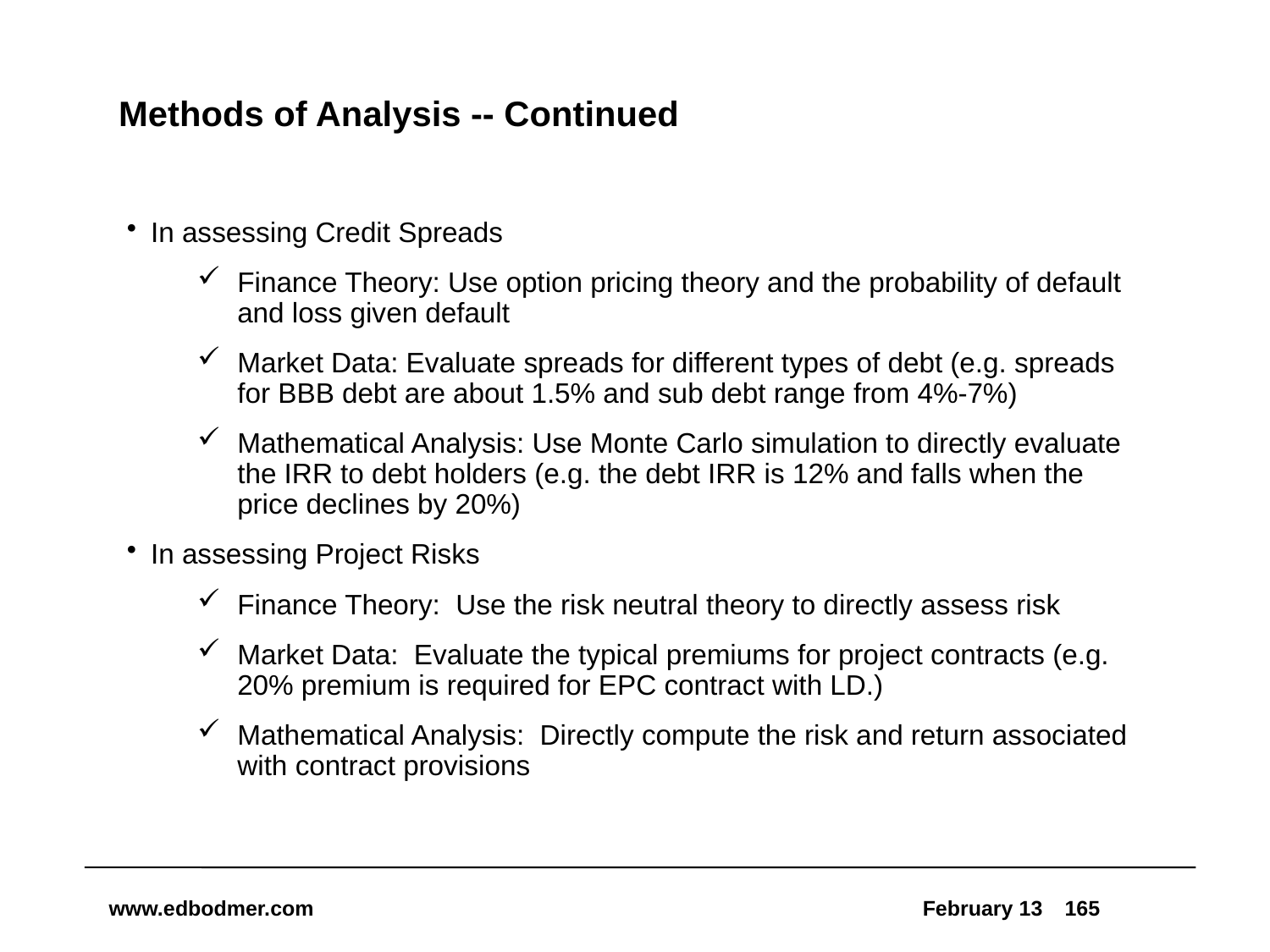

# Methods of Analysis -- Continued
In assessing Credit Spreads
Finance Theory: Use option pricing theory and the probability of default and loss given default
Market Data: Evaluate spreads for different types of debt (e.g. spreads for BBB debt are about 1.5% and sub debt range from 4%-7%)
Mathematical Analysis: Use Monte Carlo simulation to directly evaluate the IRR to debt holders (e.g. the debt IRR is 12% and falls when the price declines by 20%)
In assessing Project Risks
Finance Theory:  Use the risk neutral theory to directly assess risk
Market Data:  Evaluate the typical premiums for project contracts (e.g. 20% premium is required for EPC contract with LD.)
Mathematical Analysis:  Directly compute the risk and return associated with contract provisions